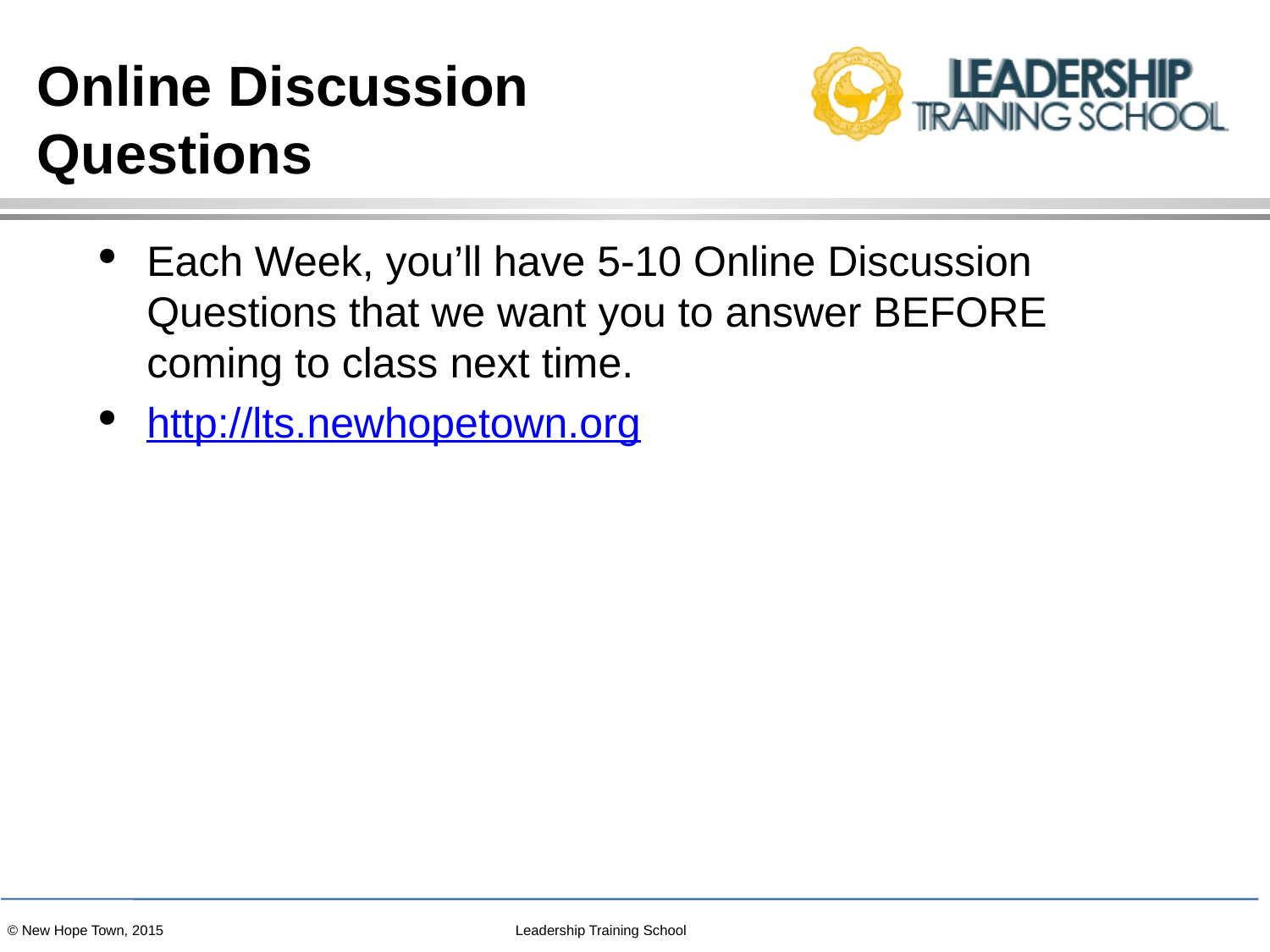

# Online Discussion Questions
Each Week, you’ll have 5-10 Online Discussion Questions that we want you to answer BEFORE coming to class next time.
http://lts.newhopetown.org
22